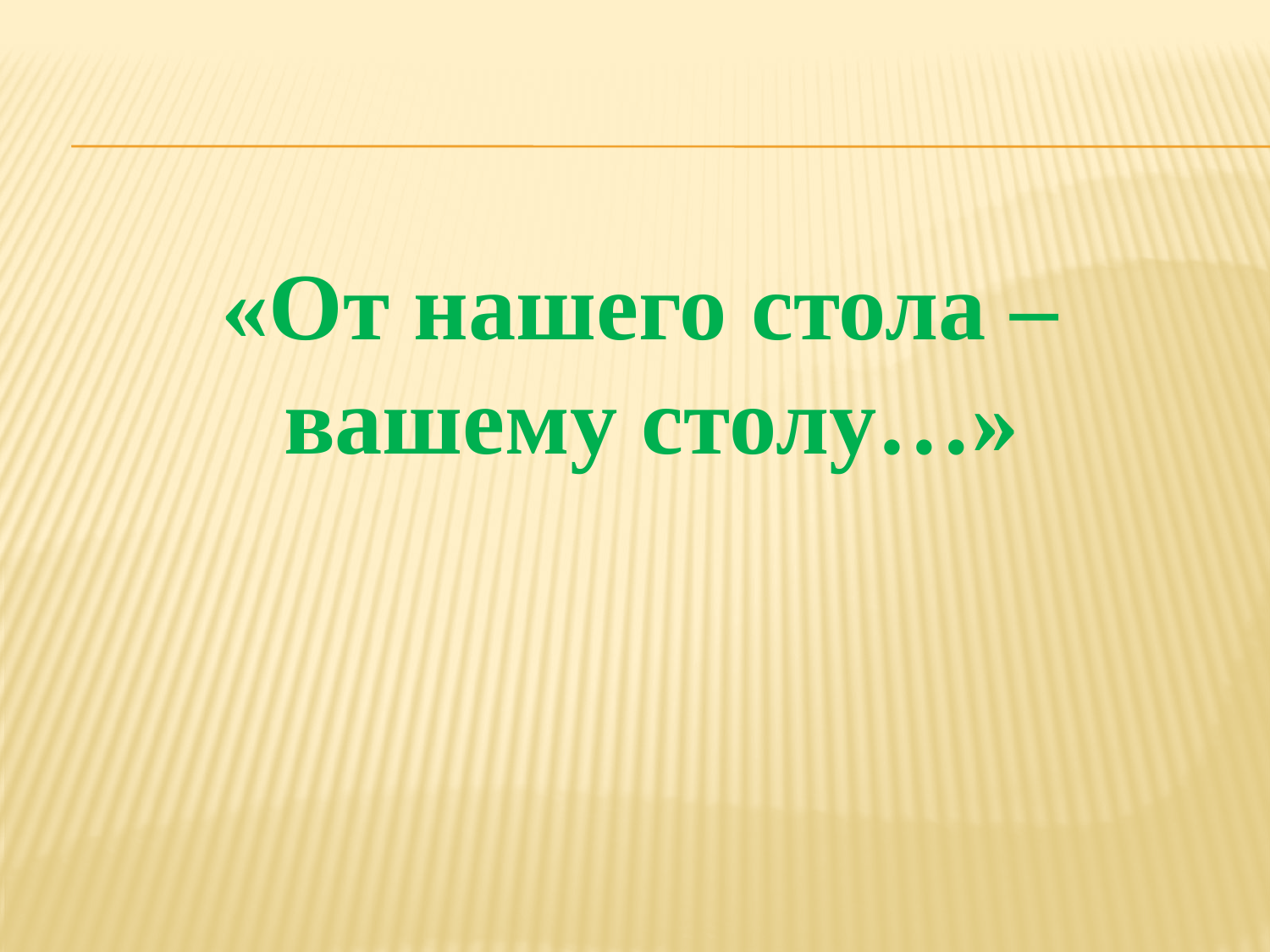

#
«От нашего стола –
 вашему столу…»